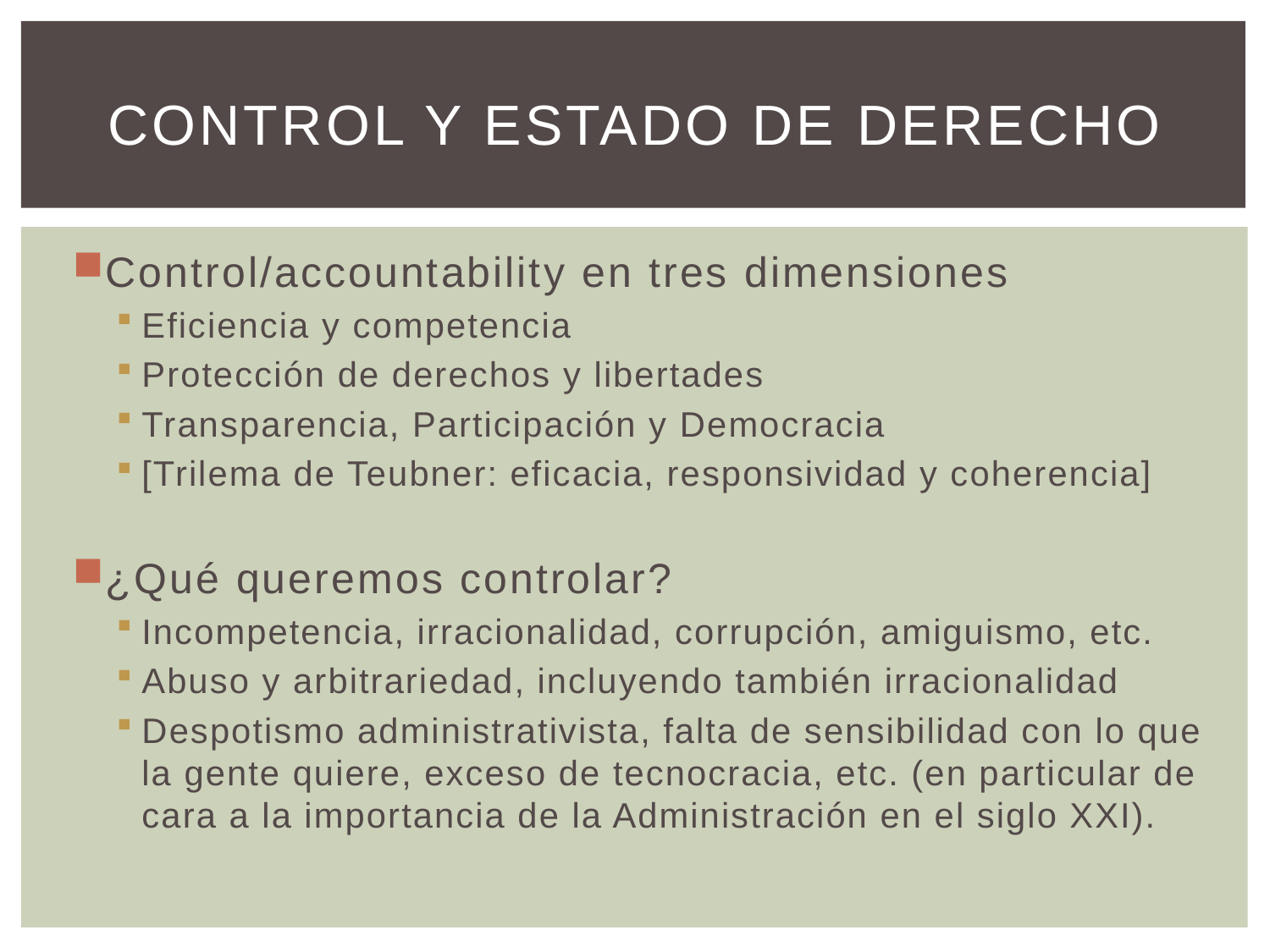

# Control y estado de derecho
Control/accountability en tres dimensiones
Eficiencia y competencia
Protección de derechos y libertades
Transparencia, Participación y Democracia
[Trilema de Teubner: eficacia, responsividad y coherencia]

¿Qué queremos controlar?
Incompetencia, irracionalidad, corrupción, amiguismo, etc.
Abuso y arbitrariedad, incluyendo también irracionalidad
Despotismo administrativista, falta de sensibilidad con lo que la gente quiere, exceso de tecnocracia, etc. (en particular de cara a la importancia de la Administración en el siglo XXI).